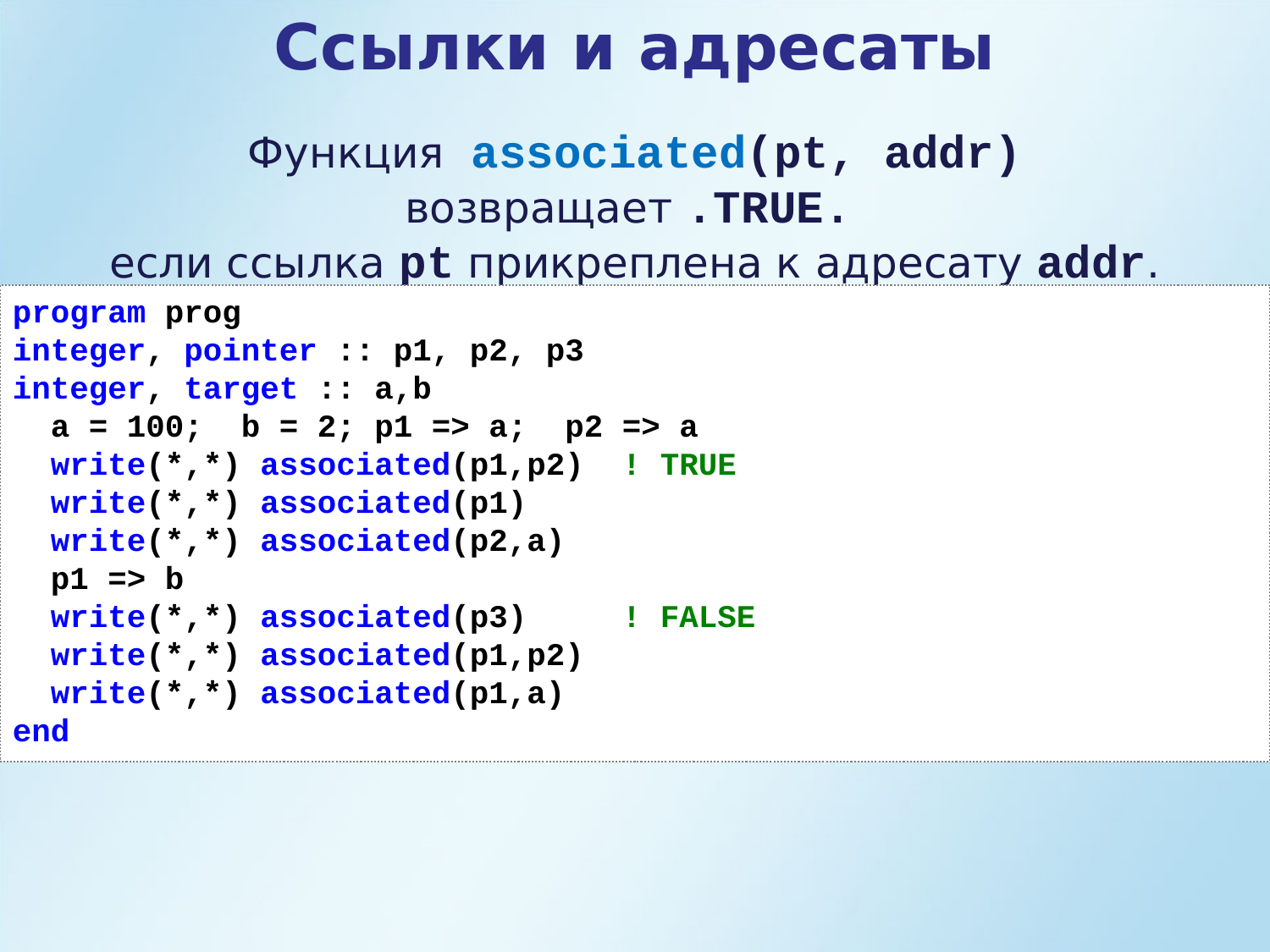

Ссылки и адресаты
Функция  associated(pt, addr) возвращает .TRUE.
если ссылка pt прикреплена к адресату addr.
program prog
integer, pointer :: p1, p2, p3
integer, target :: a,b
  a = 100;  b = 2; p1 => a;  p2 => a
  write(*,*) associated(p1,p2)  ! TRUE
  write(*,*) associated(p1)
  write(*,*) associated(p2,a)
  p1 => b
  write(*,*) associated(p3)     ! FALSE
  write(*,*) associated(p1,p2)
  write(*,*) associated(p1,a)
end